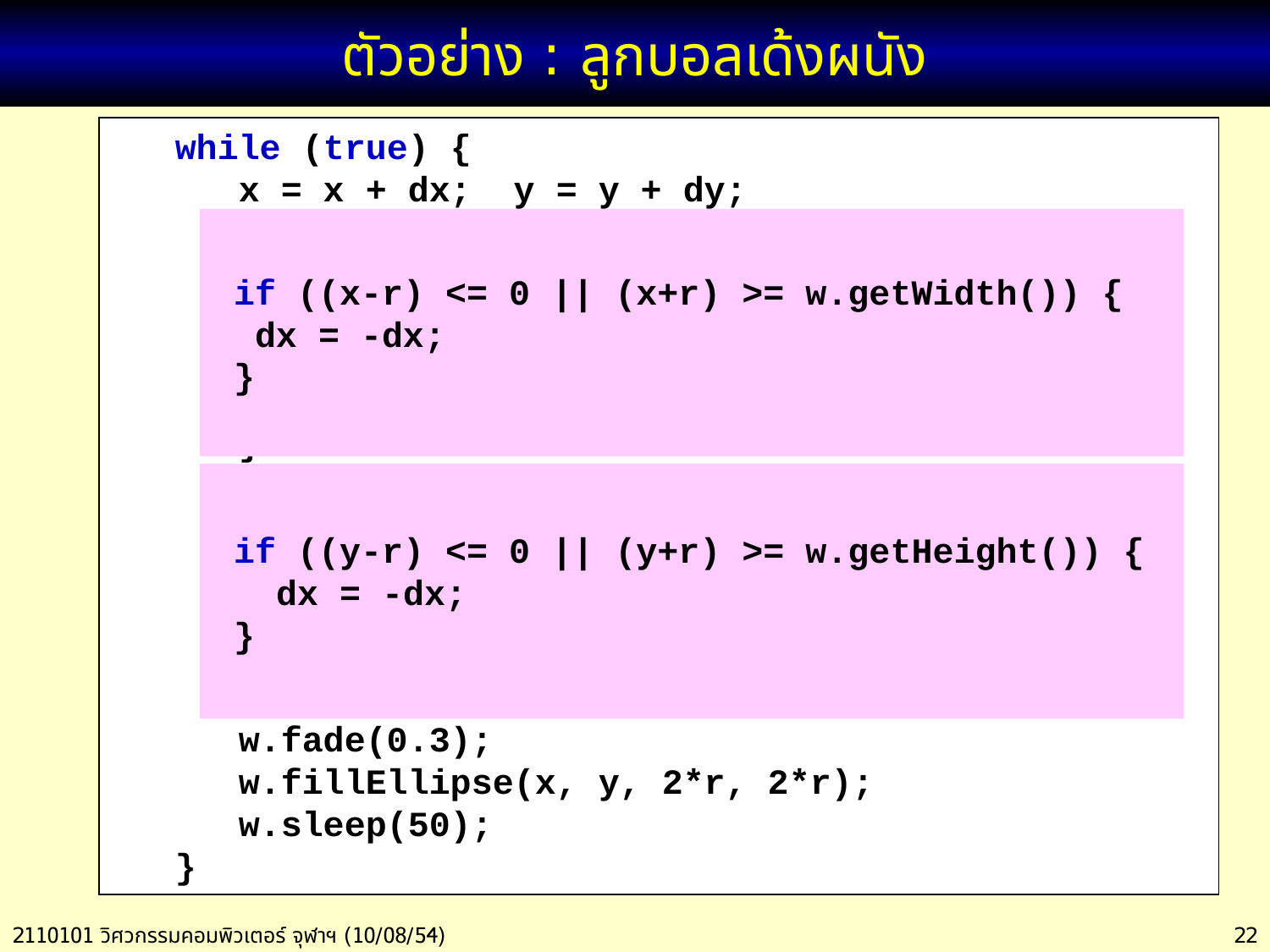

# ตัวอย่าง : ลูกบอลเด้งผนัง
   while (true) {
      x = x + dx;  y = y + dy;
      if ((x-r) <= 0) {
        dx = -dx;
      }
      if ((x+r) >= w.getWidth() ) {
        dx = -dx;
      }
      if ((y-r) <= 0) {
        dy = -dy;
      }
      if ((y+r) >= w.getHeight()) {
        dy = -dy;
      }
      w.fade(0.3);
      w.fillEllipse(x, y, 2*r, 2*r);
      w.sleep(50);
   }
 if ((x-r) <= 0 || (x+r) >= w.getWidth()) {
  dx = -dx;
 }

 if ((y-r) <= 0 || (y+r) >= w.getHeight()) {
   dx = -dx;
 }